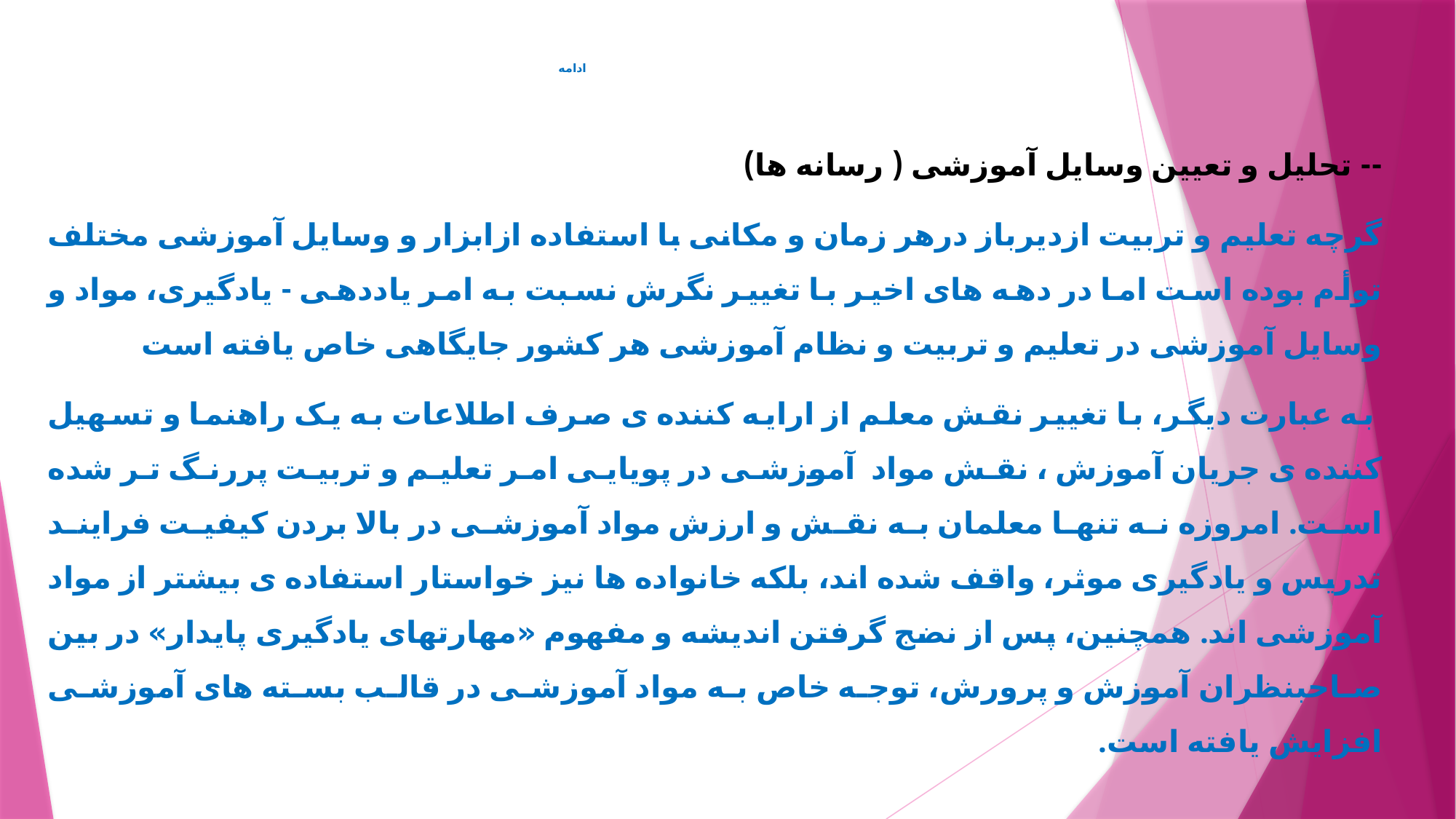

# ادامه
-- تحلیل و تعیین وسایل آموزشی ( رسانه ها)
گرچه تعليم و تربيت ازديرباز درهر زمان و مکانی با استفاده ازابزار و وسايل آموزشی مختلف توأم بوده است اما در دهه های اخير با تغيير نگرش نسبت به امر ياددهی - يادگيری، مواد و وسايل آموزشی در تعليم و تربيت و نظام آموزشی هر کشور جايگاهی خاص يافته است
 به عبارت ديگر، با تغيير نقش معلم از ارايه کننده ی صرف اطلاعات به يک راهنما و تسهيل کننده ی جریان آموزش ، نقش مواد  آموزشی در پويايی امر تعليم و تربيت پررنگ تر شده است. امروزه نه تنها معلمان به نقش و ارزش مواد آموزشی در بالا بردن کيفيت فرايند تدريس و یادگیری موثر، واقف شده اند، بلکه خانواده ها نيز خواستار استفاده ی بيشتر از مواد آموزشی اند. همچنين، پس از نضج گرفتن انديشه و مفهوم «مهارتهای يادگيری پايدار» در بين صاحبنظران آموزش و پرورش، توجه خاص به مواد آموزشی در قالب بسته های آموزشی افزايش يافته است.